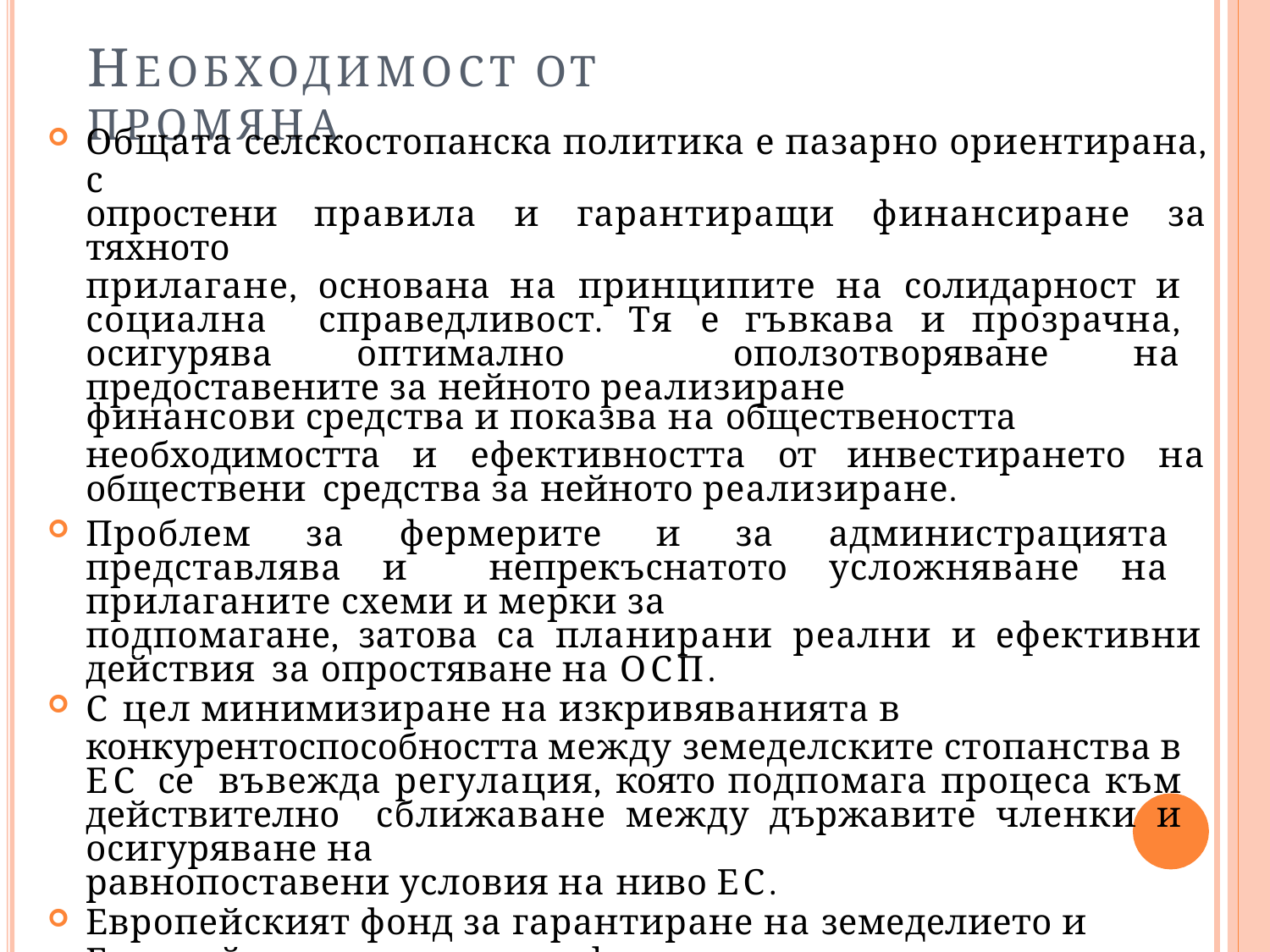

# НЕОБХОДИМОСТ ОТ ПРОМЯНА
Общата селскостопанска политика е пазарно ориентирана, с
опростени правила и гарантиращи финансиране за тяхното
прилагане, основана на принципите на солидарност и социална  справедливост. Тя е гъвкава и прозрачна, осигурява оптимално  оползотворяване на предоставените за нейното реализиране
финансови средства и показва на обществеността
необходимостта и ефективността от инвестирането на обществени  средства за нейното реализиране.
Проблем за фермерите и за администрацията представлява и  непрекъснатото усложняване на прилаганите схеми и мерки за
подпомагане, затова са планирани реални и ефективни действия  за опростяване на ОСП.
С цел минимизиране на изкривяванията в
конкурентоспособността между земеделските стопанства в ЕС се  въвежда регулация, която подпомага процеса към действително  сближаване между държавите членки и осигуряване на
равнопоставени условия на ниво ЕС.
Европейският фонд за гарантиране на земеделието и
Европейският земеделски фонд за развитие на селските райони  си взаимодействат с останалите Европейски структурни и  инвестиционни фондове по ефективен и опростен начин, с цел  интегрирано развитие на териториите.